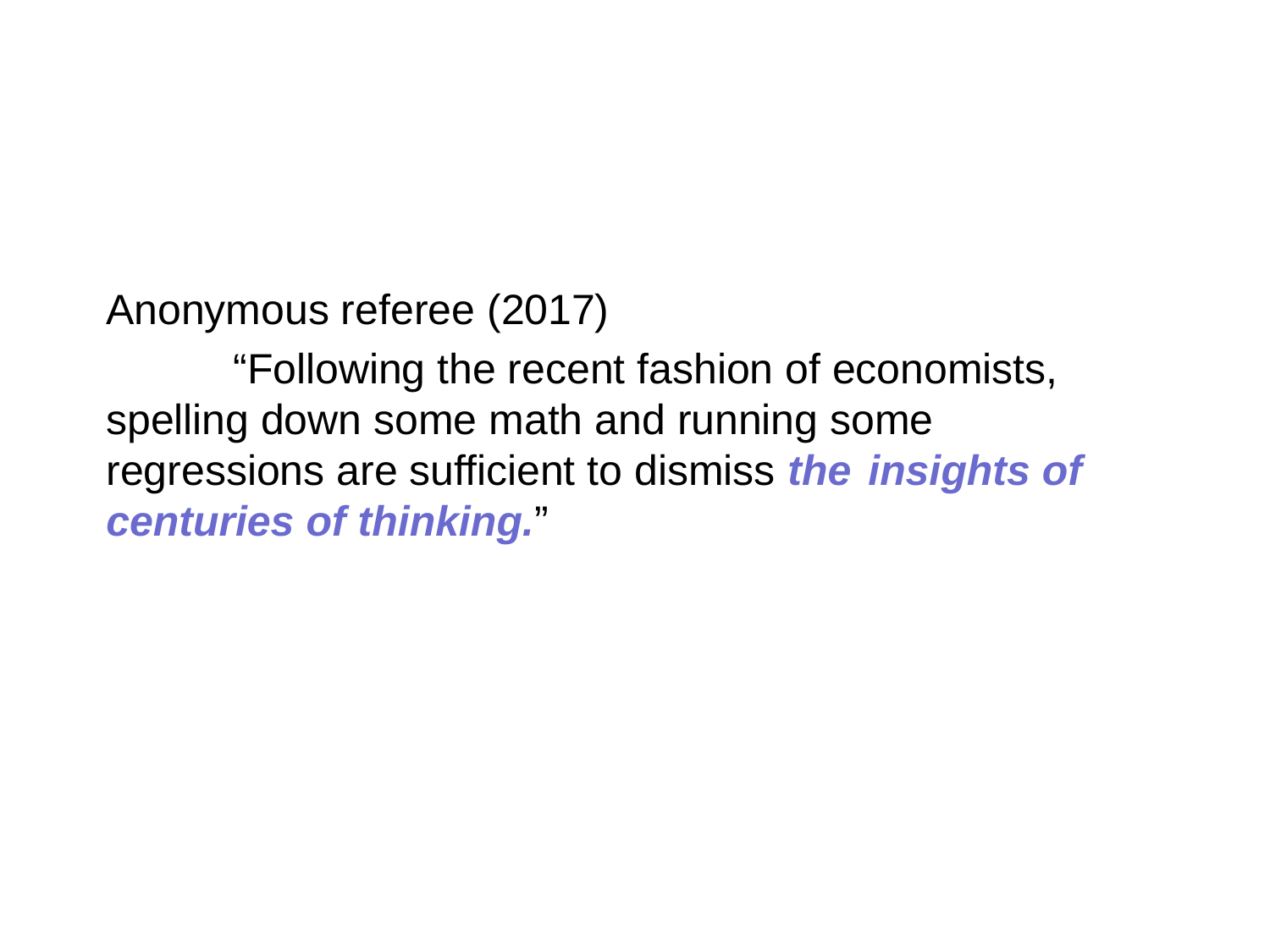

Anonymous referee (2017)
	“Following the recent fashion of economists, 	spelling down some math and running some 	regressions are sufficient to dismiss the 	insights of centuries of thinking.”